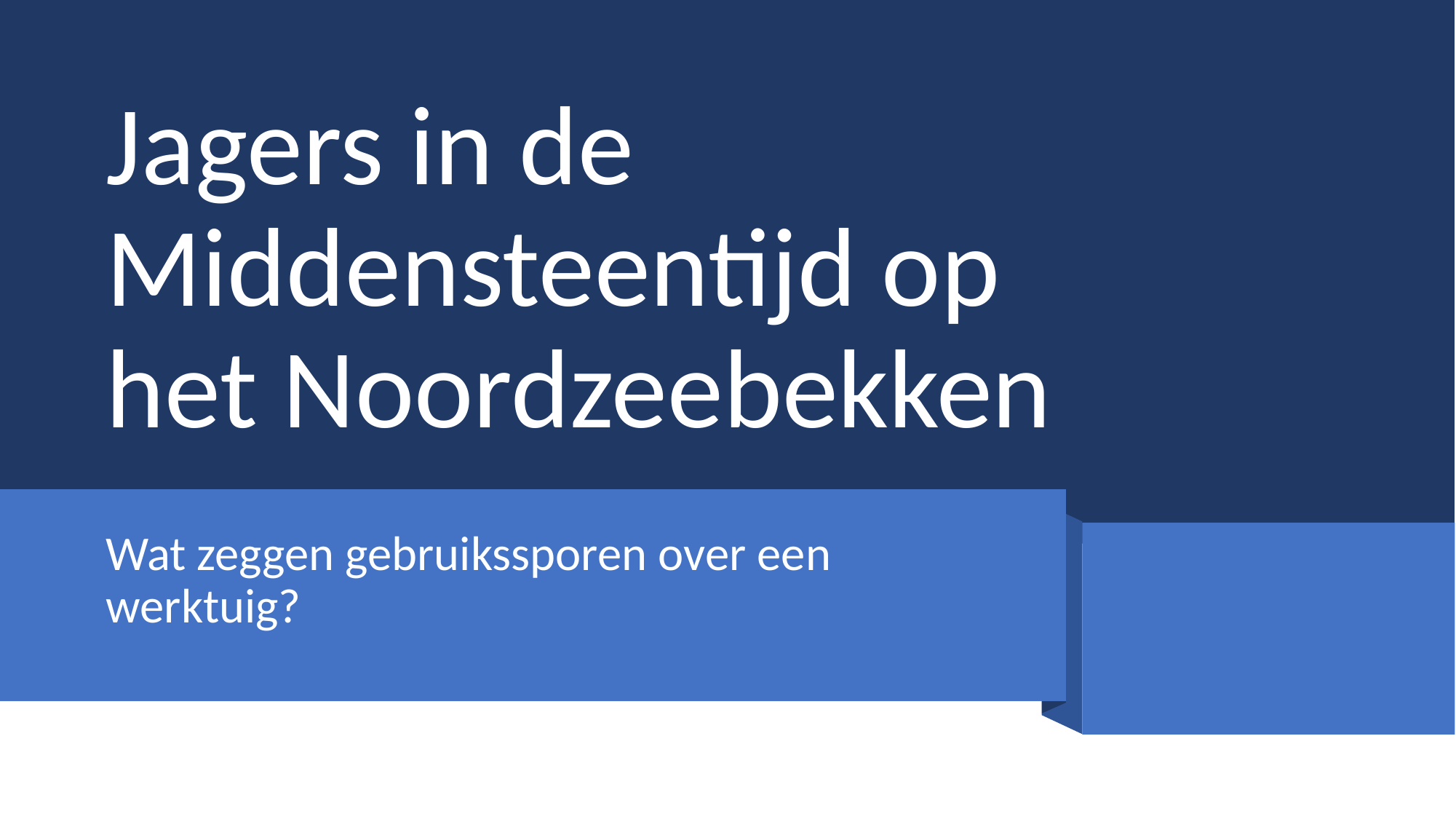

# Jagers in de Middensteentijd op het Noordzeebekken

Wat zeggen gebruikssporen over een werktuig?